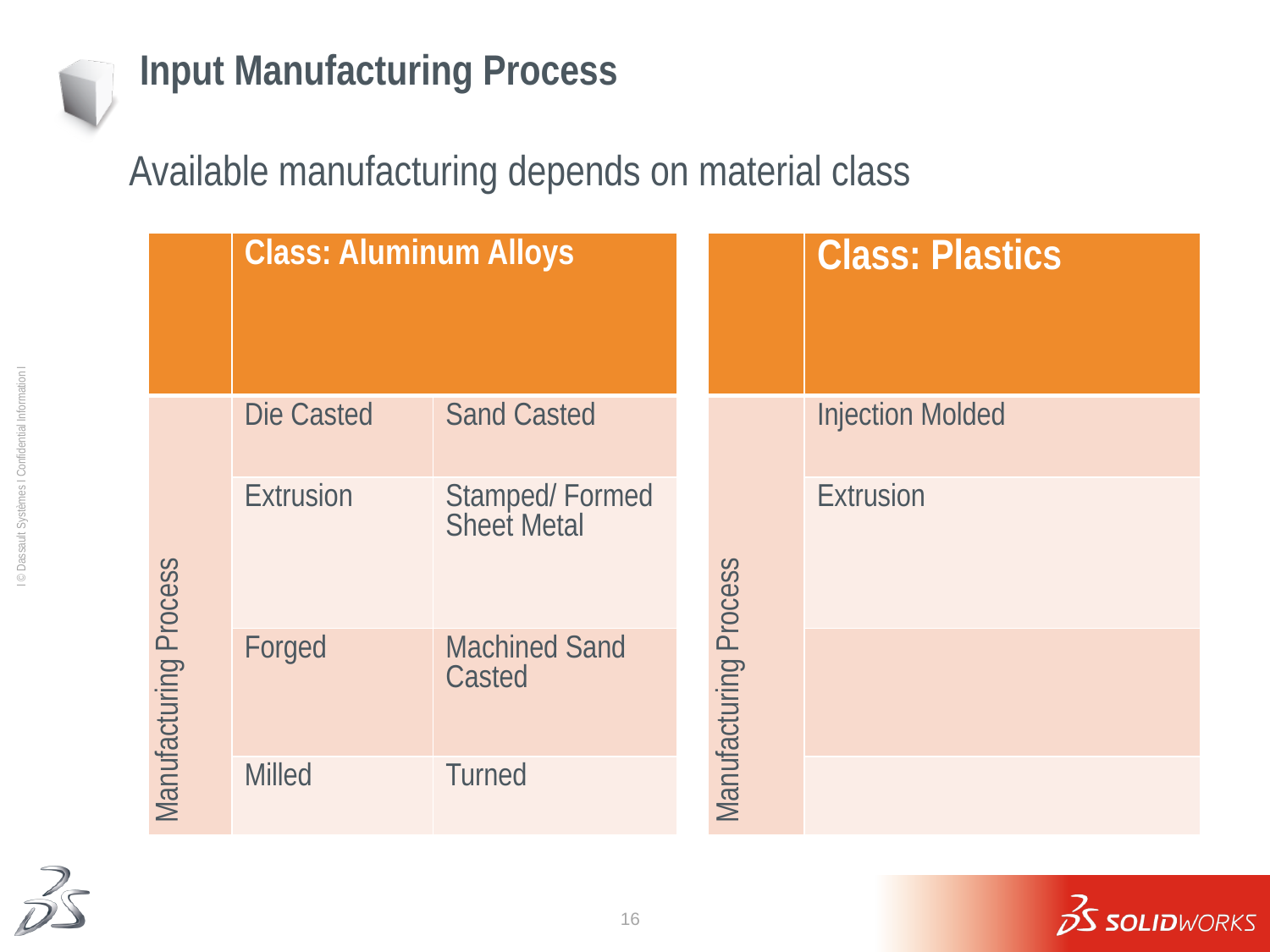

# Input Manufacturing Process
Available manufacturing depends on material class

|  | Class: Aluminum Alloys |  |  |  | Class: Plastics |
| --- | --- | --- | --- | --- | --- |
| Manufacturing Process | Die Casted | Sand Casted |  | Manufacturing Process | Injection Molded |
|  | Extrusion | Stamped/ Formed Sheet Metal |  |  | Extrusion |
|  | Forged | Machined Sand Casted |  |  |  |
|  | Milled | Turned |  |  |  |